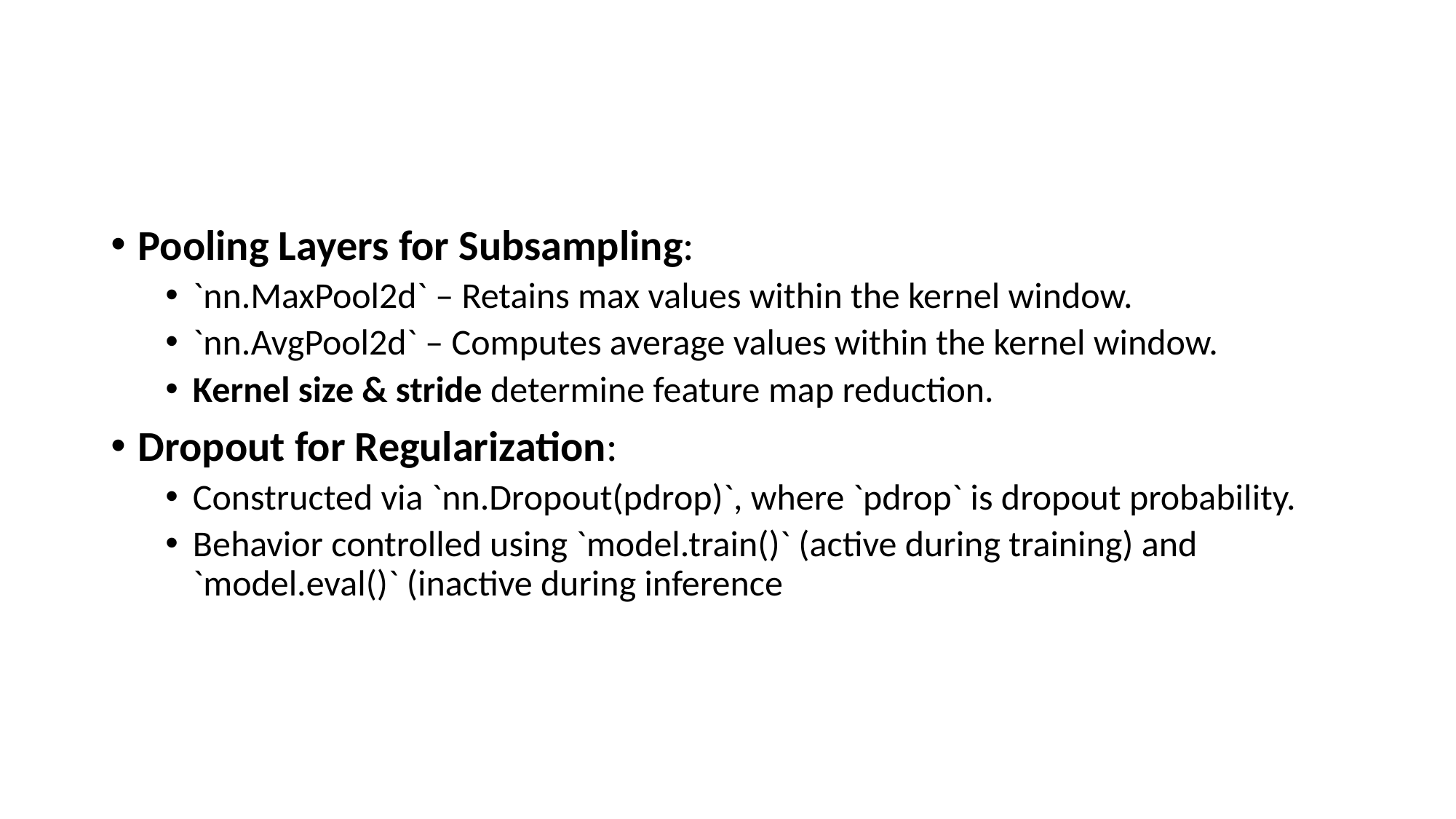

#
Pooling Layers for Subsampling:
`nn.MaxPool2d` – Retains max values within the kernel window.
`nn.AvgPool2d` – Computes average values within the kernel window.
Kernel size & stride determine feature map reduction.
Dropout for Regularization:
Constructed via `nn.Dropout(pdrop)`, where `pdrop` is dropout probability.
Behavior controlled using `model.train()` (active during training) and `model.eval()` (inactive during inference